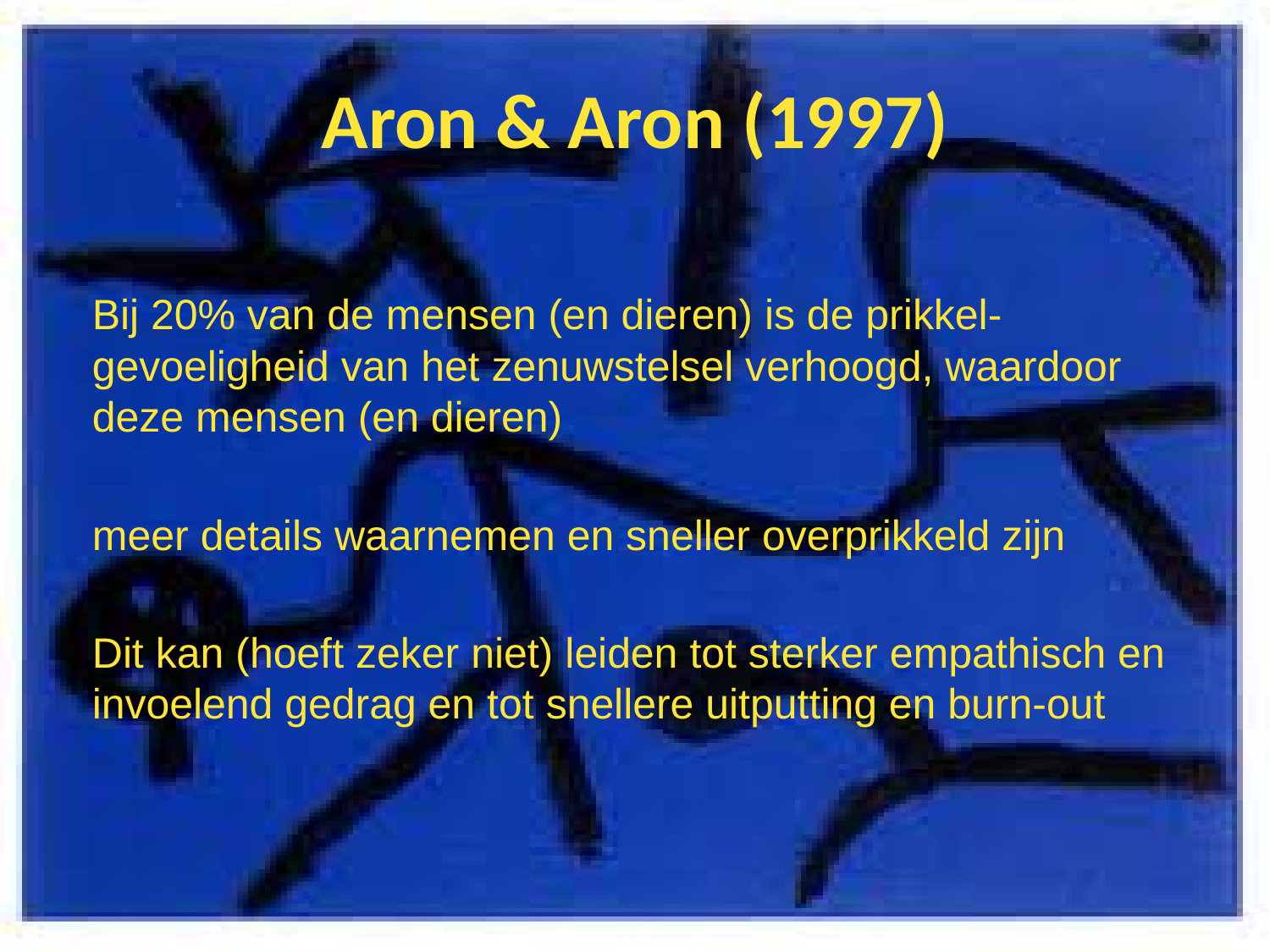

# Aron & Aron (1997)

	Bij 20% van de mensen (en dieren) is de prikkel-gevoeligheid van het zenuwstelsel verhoogd, waardoor deze mensen (en dieren)

	meer details waarnemen en sneller overprikkeld zijn

	Dit kan (hoeft zeker niet) leiden tot sterker empathisch en invoelend gedrag en tot snellere uitputting en burn-out